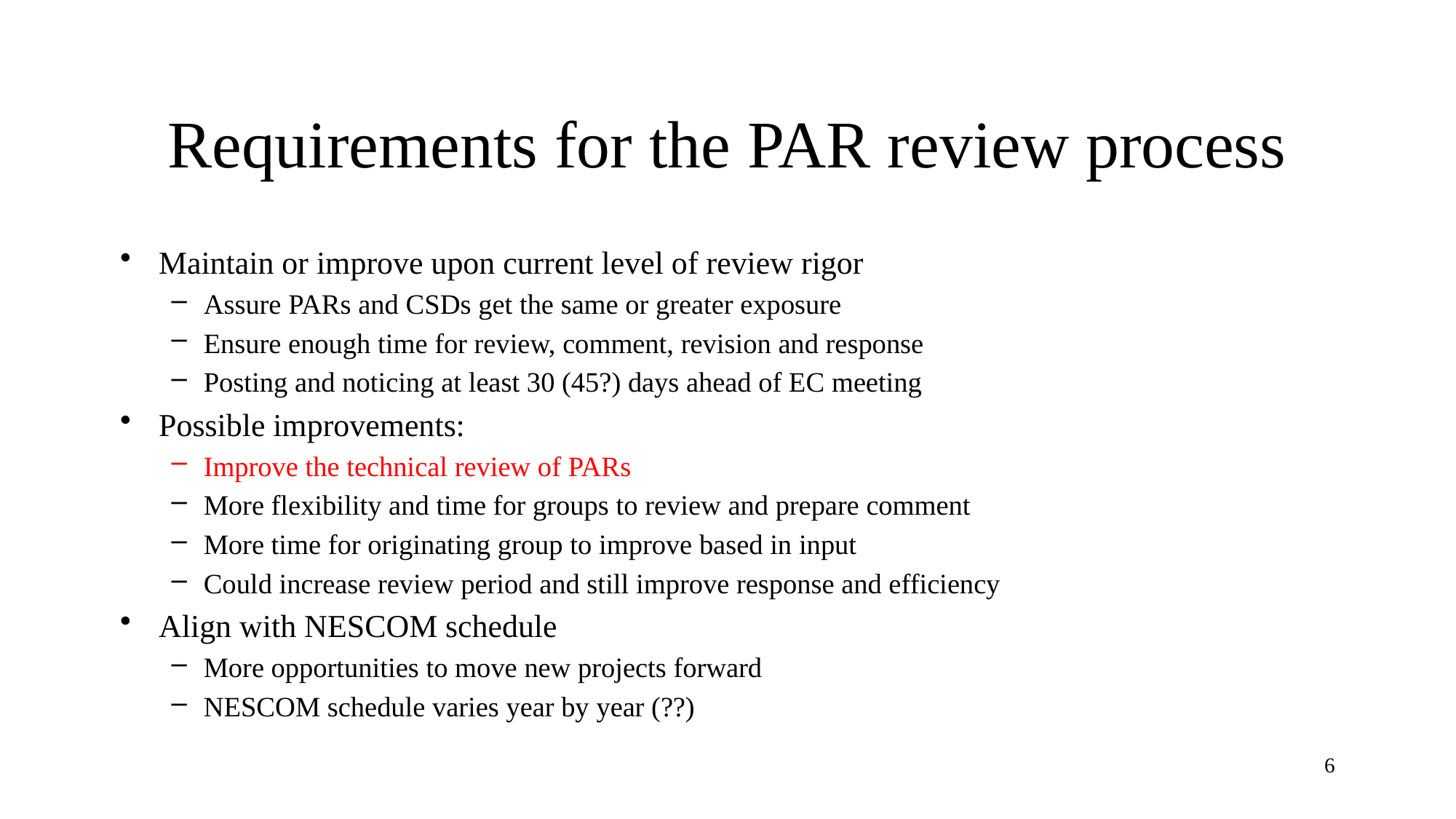

# Requirements for the PAR review process
Maintain or improve upon current level of review rigor
Assure PARs and CSDs get the same or greater exposure
Ensure enough time for review, comment, revision and response
Posting and noticing at least 30 (45?) days ahead of EC meeting
Possible improvements:
Improve the technical review of PARs
More flexibility and time for groups to review and prepare comment
More time for originating group to improve based in input
Could increase review period and still improve response and efficiency
Align with NESCOM schedule
More opportunities to move new projects forward
NESCOM schedule varies year by year (??)

6